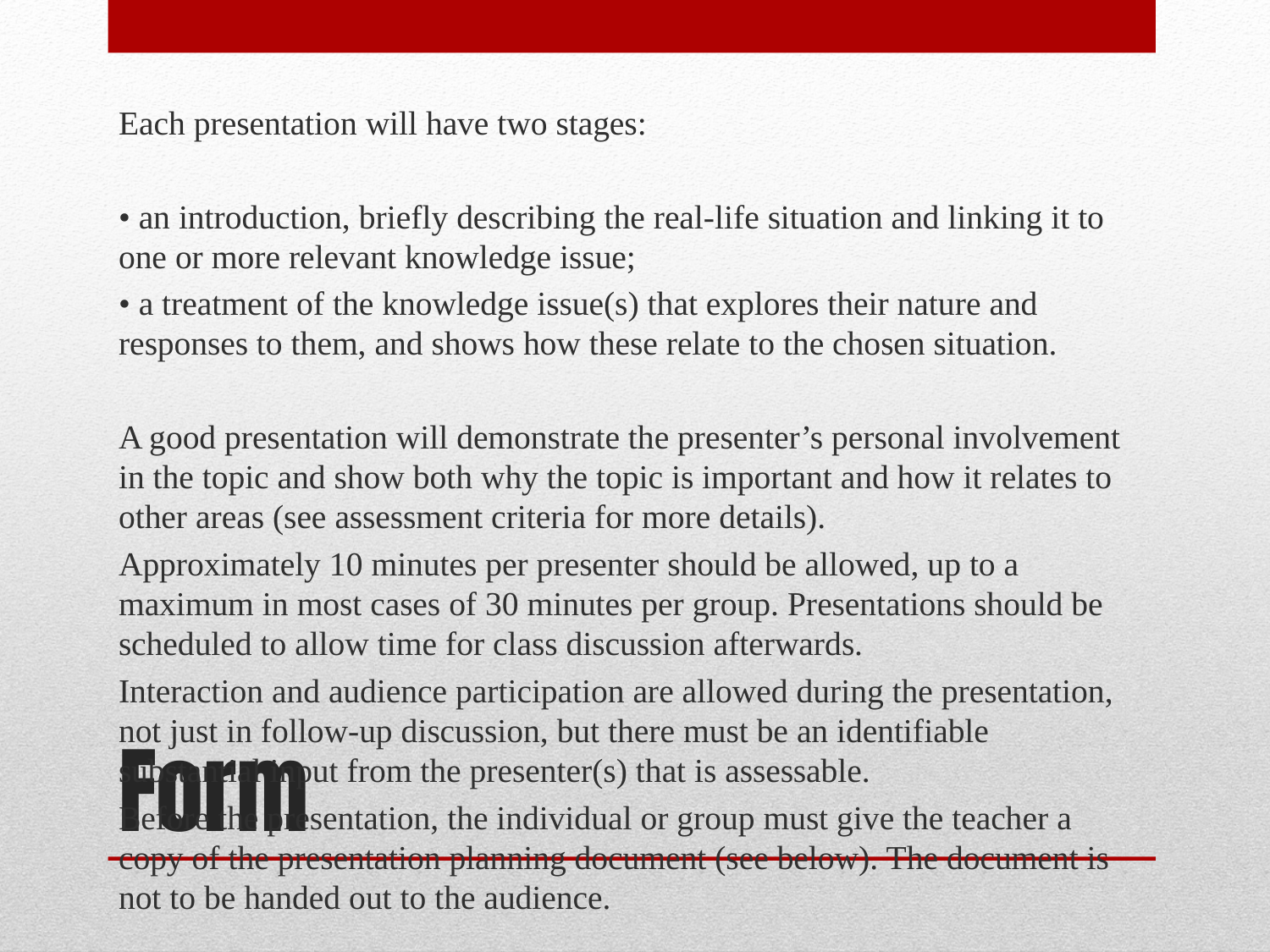

Each presentation will have two stages:

• an introduction, briefly describing the real-life situation and linking it to one or more relevant knowledge issue;
• a treatment of the knowledge issue(s) that explores their nature and responses to them, and shows how these relate to the chosen situation.

A good presentation will demonstrate the presenter’s personal involvement in the topic and show both why the topic is important and how it relates to other areas (see assessment criteria for more details).
Approximately 10 minutes per presenter should be allowed, up to a maximum in most cases of 30 minutes per group. Presentations should be scheduled to allow time for class discussion afterwards.
Interaction and audience participation are allowed during the presentation, not just in follow-up discussion, but there must be an identifiable substantial input from the presenter(s) that is assessable.
Before the presentation, the individual or group must give the teacher a copy of the presentation planning document (see below). The document is not to be handed out to the audience.
# Form